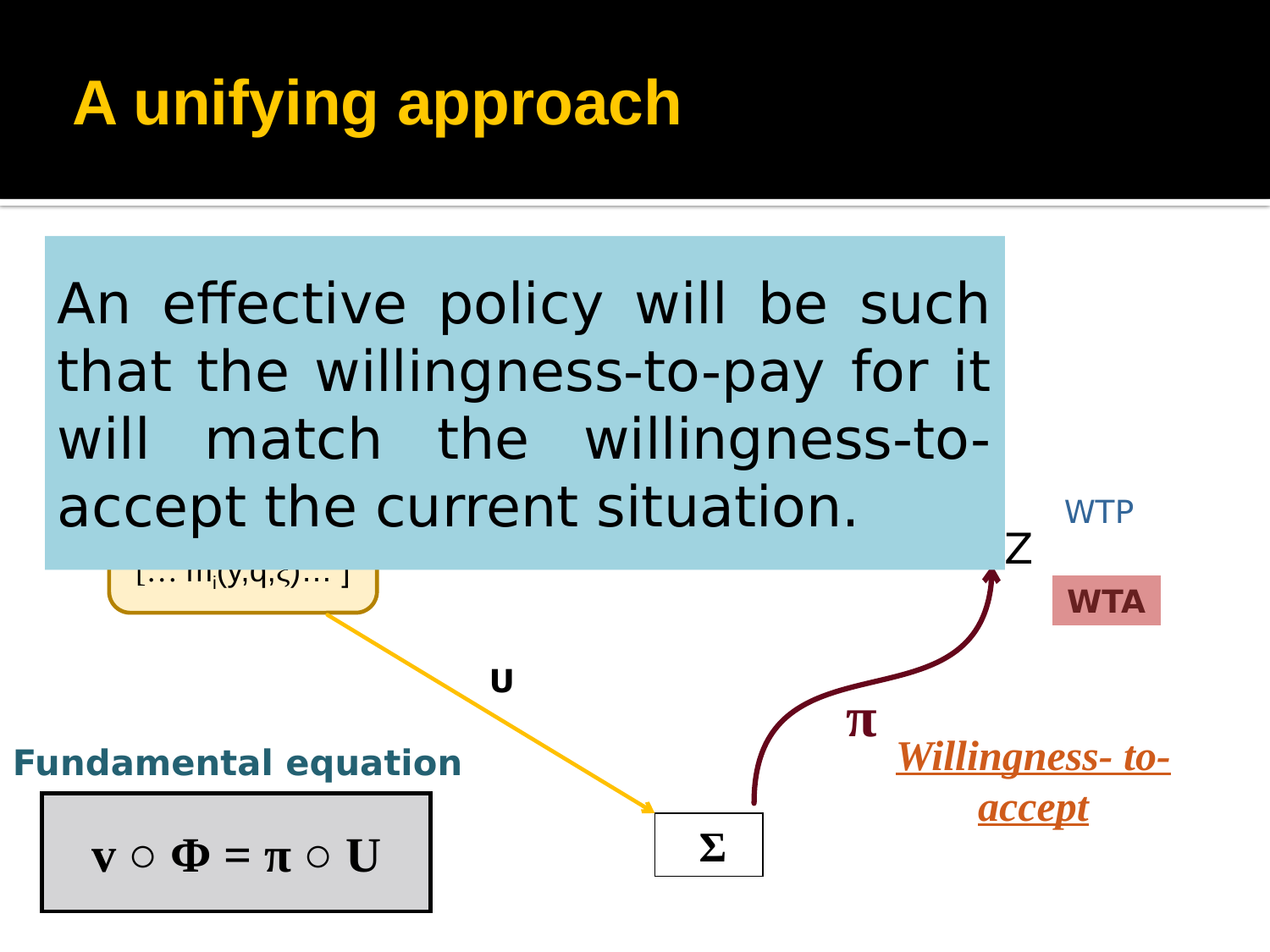

# A unifying approach
Ωn

An effective policy will be such that the willingness-to-pay for it will match the willingness-to-accept the current situation.

ω´ =

[… mi(y´,q´;ξ)… ]
policy
rule
Φ
v
ω  =

[… mi(y,q;ξ)… ]
WTP
Ωn
Z
 WTA
U
π
Willingness- to-accept
Fundamental equation

   v ○ Φ = π ○ U

   Σ